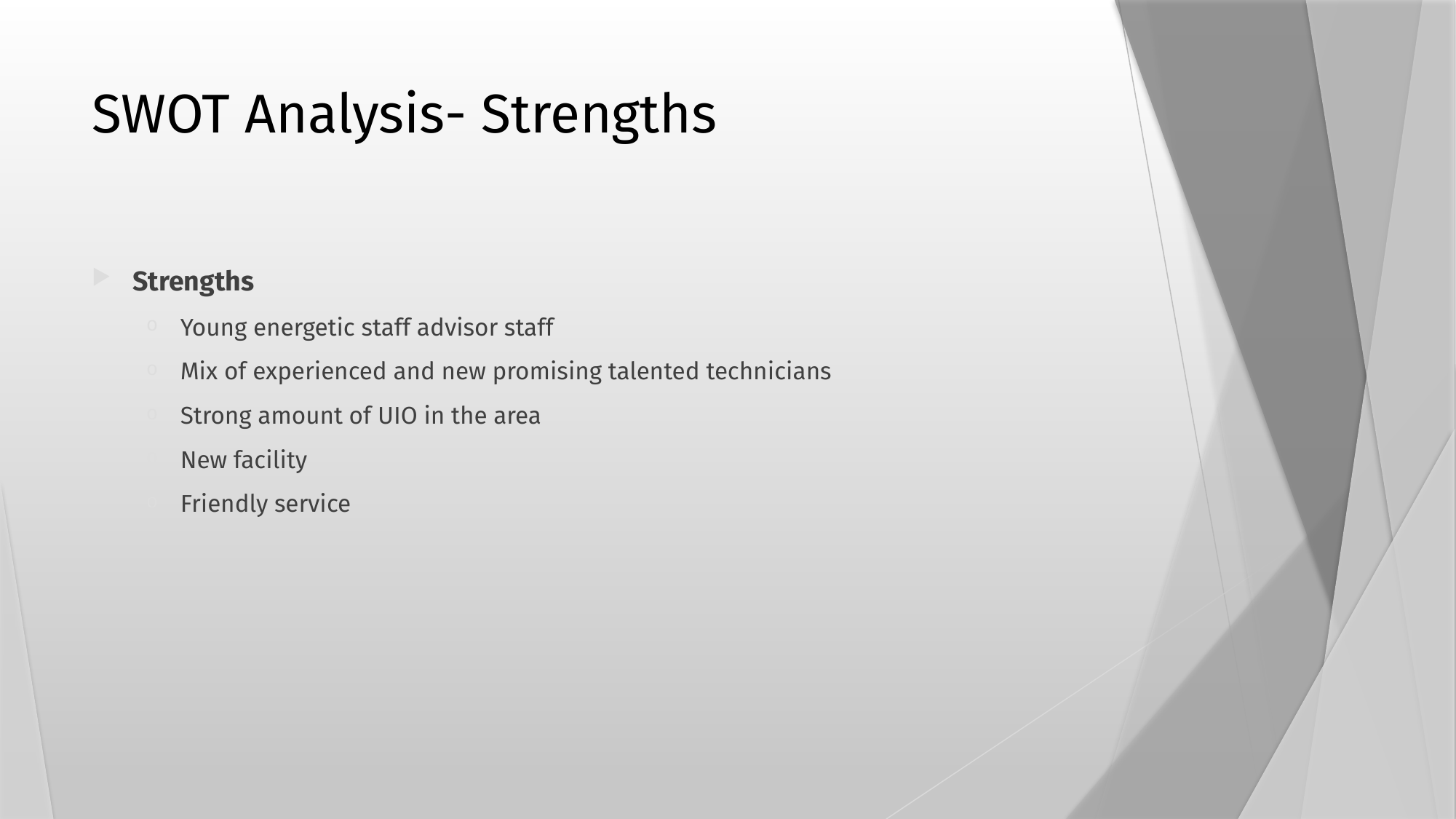

# SWOT Analysis- Strengths
Strengths
Young energetic staff advisor staff
Mix of experienced and new promising talented technicians
Strong amount of UIO in the area
New facility
Friendly service